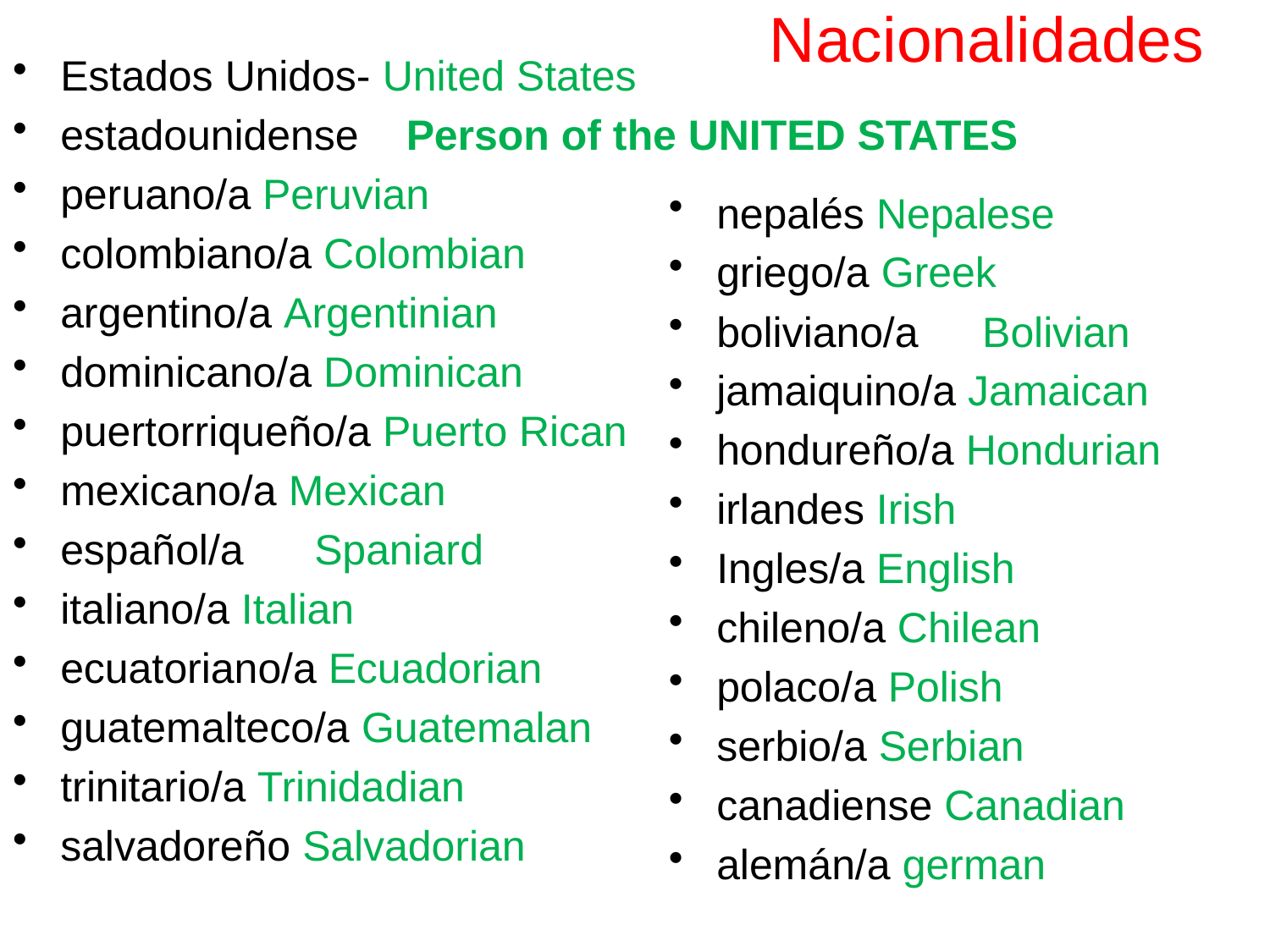

# Nacionalidades
Estados Unidos- United States
estadounidense    Person of the UNITED STATES
peruano/a Peruvian
colombiano/a Colombian
argentino/a Argentinian
dominicano/a Dominican
puertorriqueño/a Puerto Rican
mexicano/a Mexican
español/a	Spaniard
italiano/a Italian
ecuatoriano/a Ecuadorian
guatemalteco/a Guatemalan
trinitario/a Trinidadian
salvadoreño Salvadorian
nepalés Nepalese
griego/a Greek
boliviano/a	 Bolivian
jamaiquino/a Jamaican
hondureño/a Hondurian
irlandes Irish
Ingles/a English
chileno/a Chilean
polaco/a Polish
serbio/a Serbian
canadiense Canadian
alemán/a german